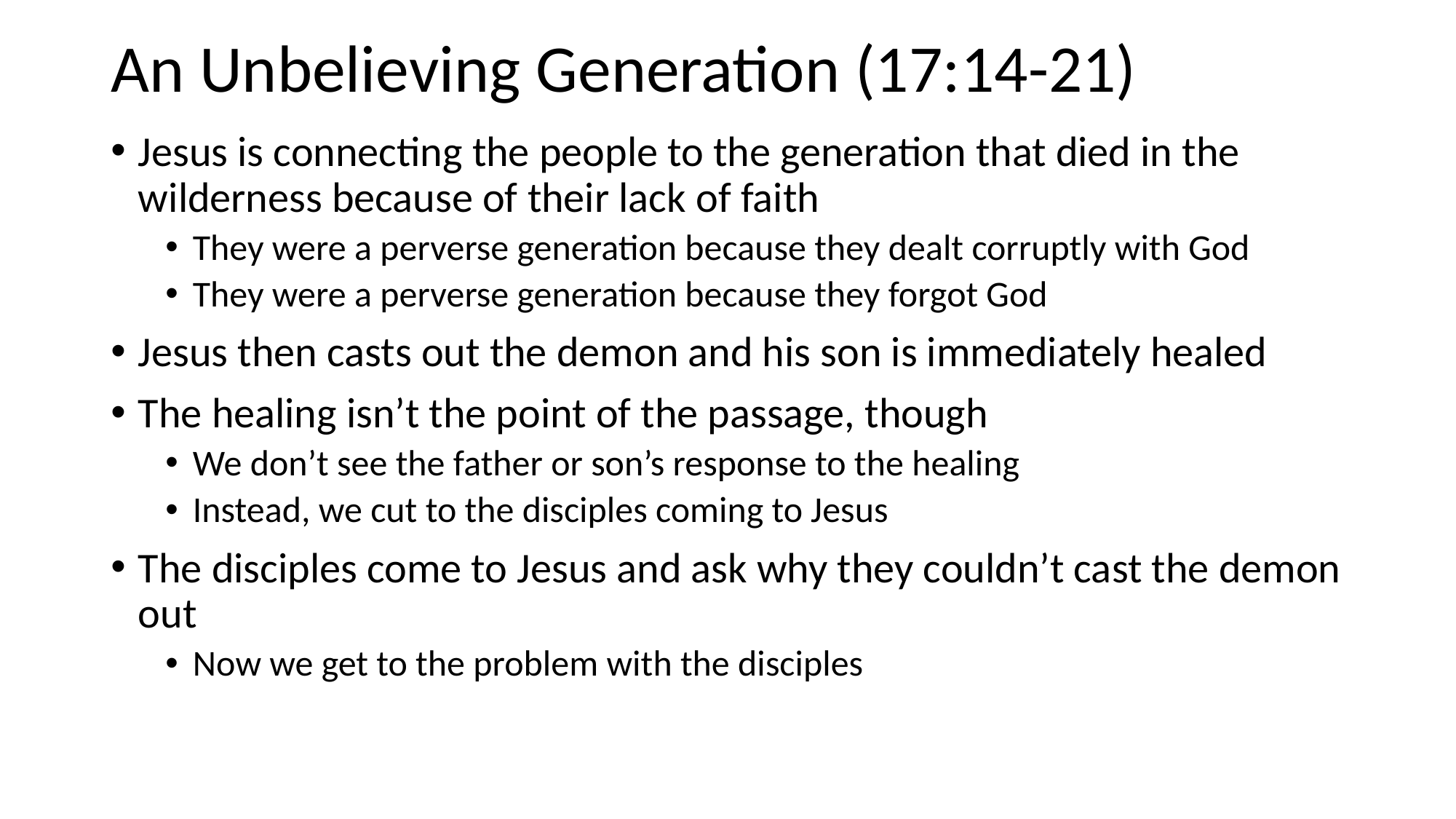

# An Unbelieving Generation (17:14-21)
Jesus is connecting the people to the generation that died in the wilderness because of their lack of faith
They were a perverse generation because they dealt corruptly with God
They were a perverse generation because they forgot God
Jesus then casts out the demon and his son is immediately healed
The healing isn’t the point of the passage, though
We don’t see the father or son’s response to the healing
Instead, we cut to the disciples coming to Jesus
The disciples come to Jesus and ask why they couldn’t cast the demon out
Now we get to the problem with the disciples